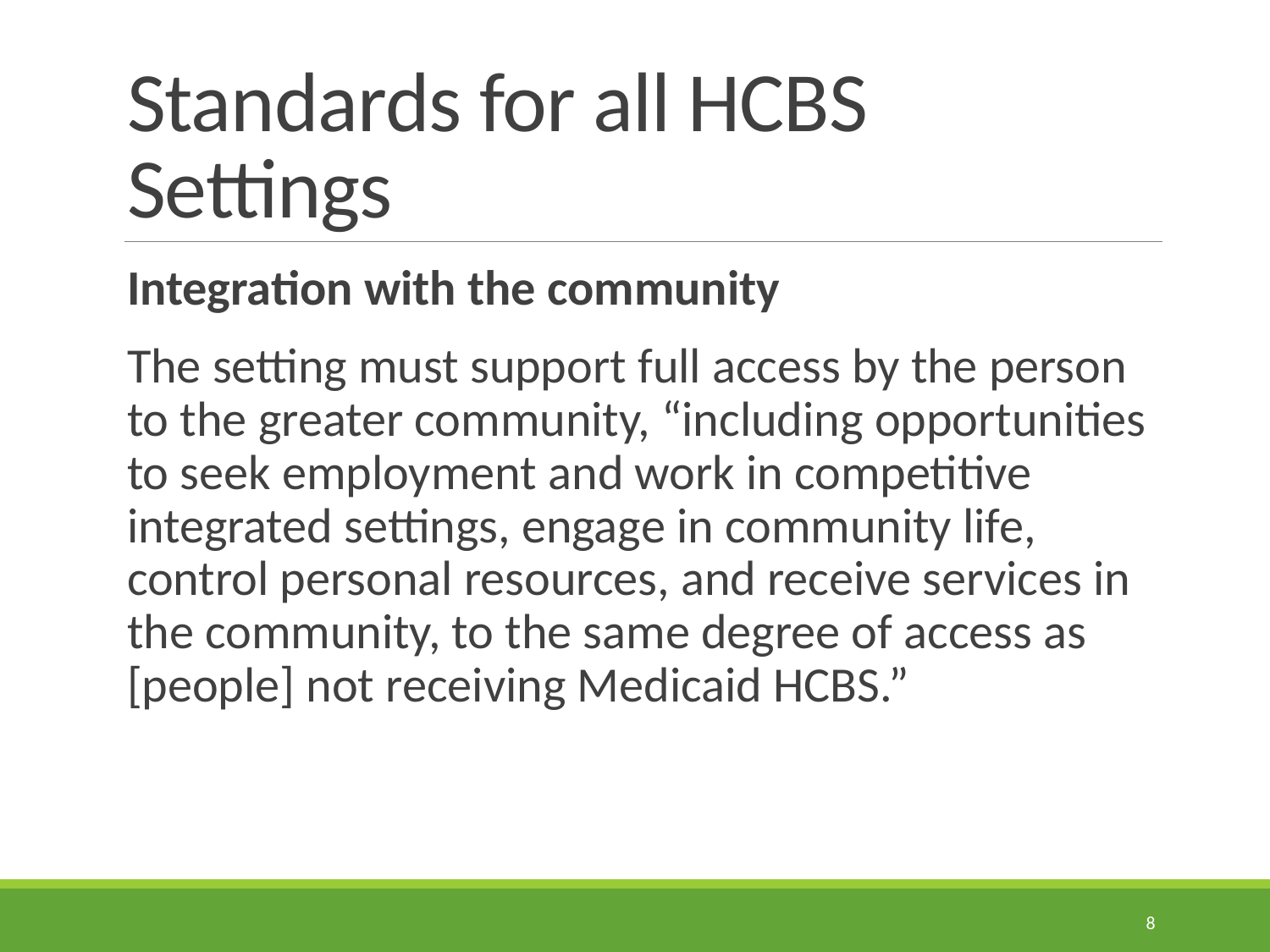

# Standards for all HCBS Settings
Integration with the community
The setting must support full access by the person to the greater community, “including opportunities to seek employment and work in competitive integrated settings, engage in community life, control personal resources, and receive services in the community, to the same degree of access as [people] not receiving Medicaid HCBS.”
8